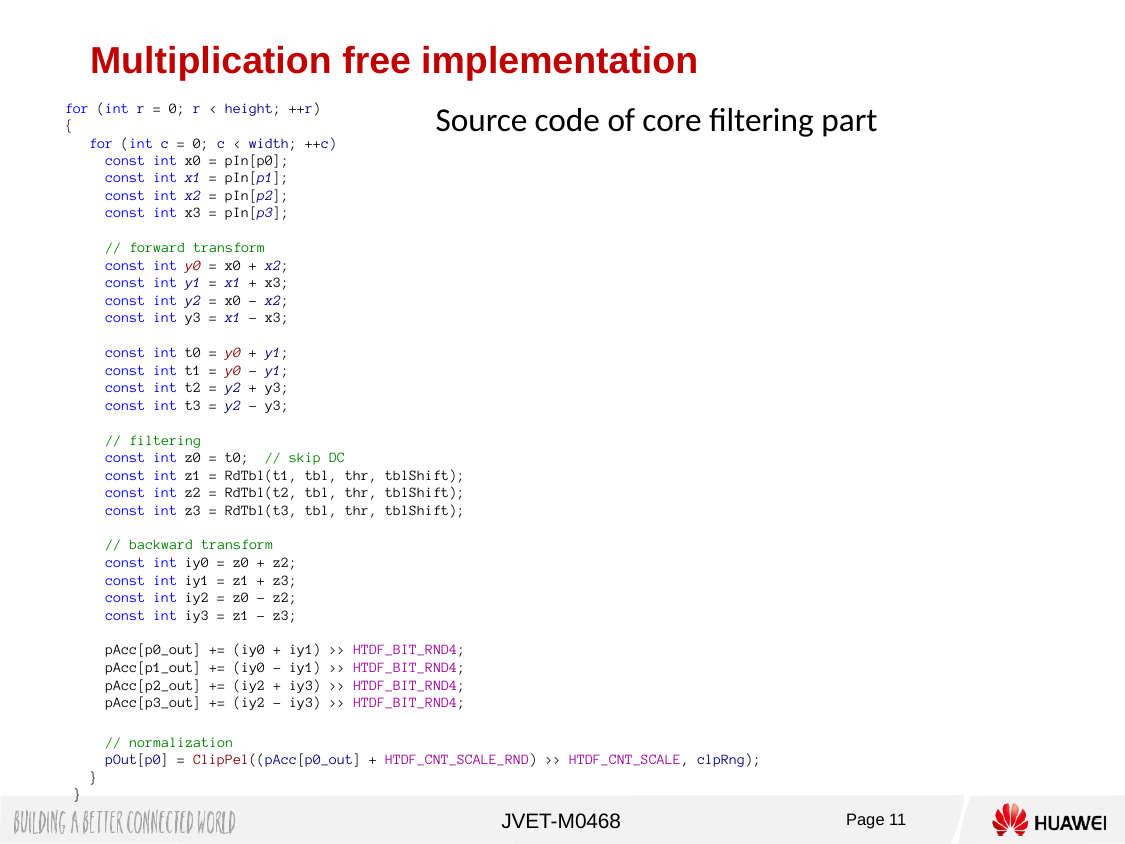

Multiplication free implementation
 for (int r = 0; r < height; ++r)
 {
    for (int c = 0; c < width; ++c)
      const int x0 = pIn[p0];
      const int x1 = pIn[p1];
      const int x2 = pIn[p2];
      const int x3 = pIn[p3];

      // forward transform
      const int y0 = x0 + x2;
      const int y1 = x1 + x3;
      const int y2 = x0 - x2;
      const int y3 = x1 - x3;

      const int t0 = y0 + y1;
      const int t1 = y0 - y1;
      const int t2 = y2 + y3;
      const int t3 = y2 - y3;

      // filtering
      const int z0 = t0;  // skip DC
      const int z1 = RdTbl(t1, tbl, thr, tblShift);
      const int z2 = RdTbl(t2, tbl, thr, tblShift);
      const int z3 = RdTbl(t3, tbl, thr, tblShift);

      // backward transform
      const int iy0 = z0 + z2;
      const int iy1 = z1 + z3;
      const int iy2 = z0 - z2;
      const int iy3 = z1 - z3;

      pAcc[p0_out] += (iy0 + iy1) >> HTDF_BIT_RND4;
      pAcc[p1_out] += (iy0 - iy1) >> HTDF_BIT_RND4;
      pAcc[p2_out] += (iy2 + iy3) >> HTDF_BIT_RND4;
      pAcc[p3_out] += (iy2 - iy3) >> HTDF_BIT_RND4;

      // normalization
      pOut[p0] = ClipPel((pAcc[p0_out] + HTDF_CNT_SCALE_RND) >> HTDF_CNT_SCALE, clpRng);
    }
  }
Source code of core filtering part